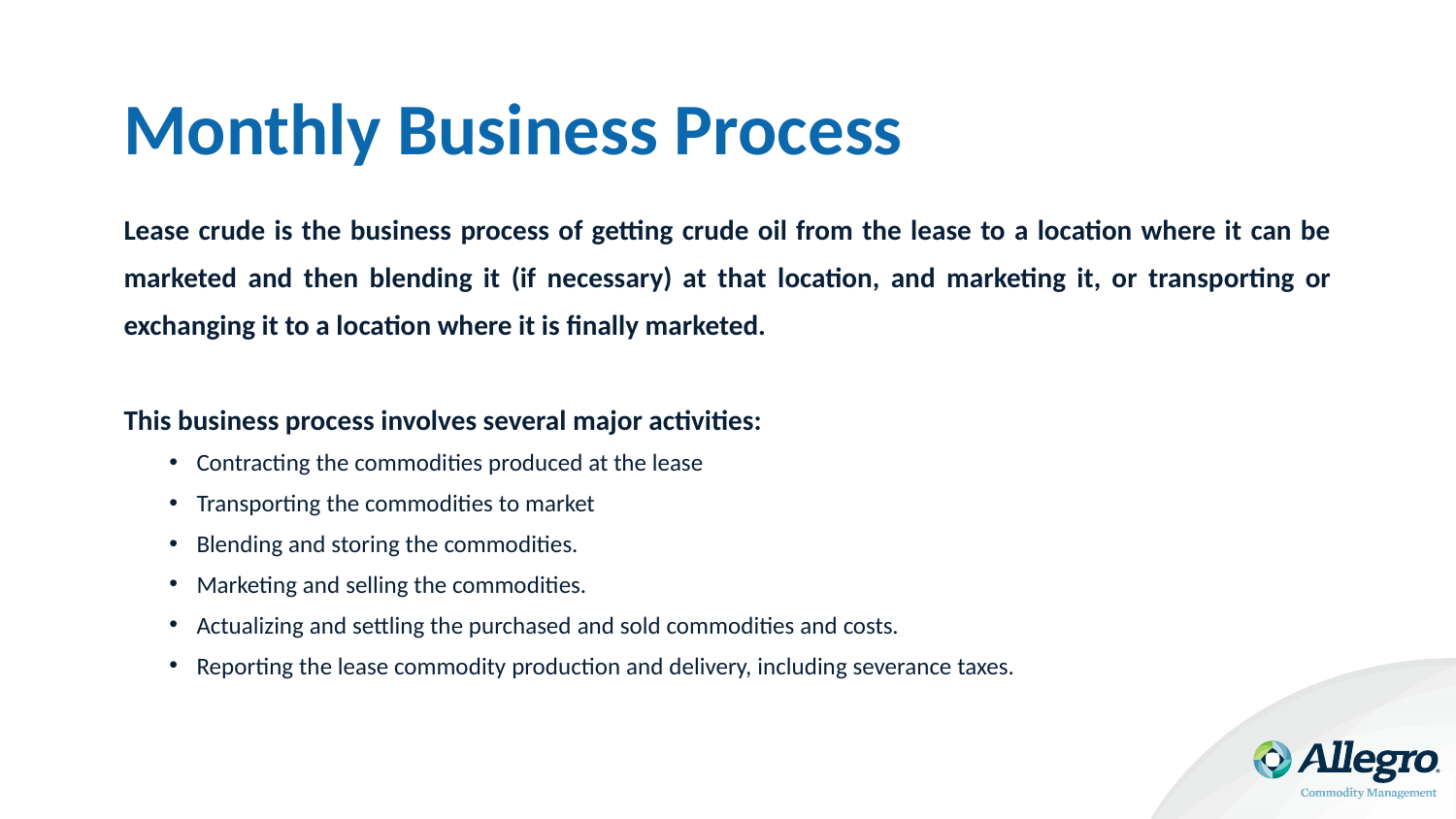

# Monthly Business Process
Lease crude is the business process of getting crude oil from the lease to a location where it can be marketed and then blending it (if necessary) at that location, and marketing it, or transporting or exchanging it to a location where it is finally marketed.

This business process involves several major activities:
Contracting the commodities produced at the lease
Transporting the commodities to market
Blending and storing the commodities.
Marketing and selling the commodities.
Actualizing and settling the purchased and sold commodities and costs.
Reporting the lease commodity production and delivery, including severance taxes.